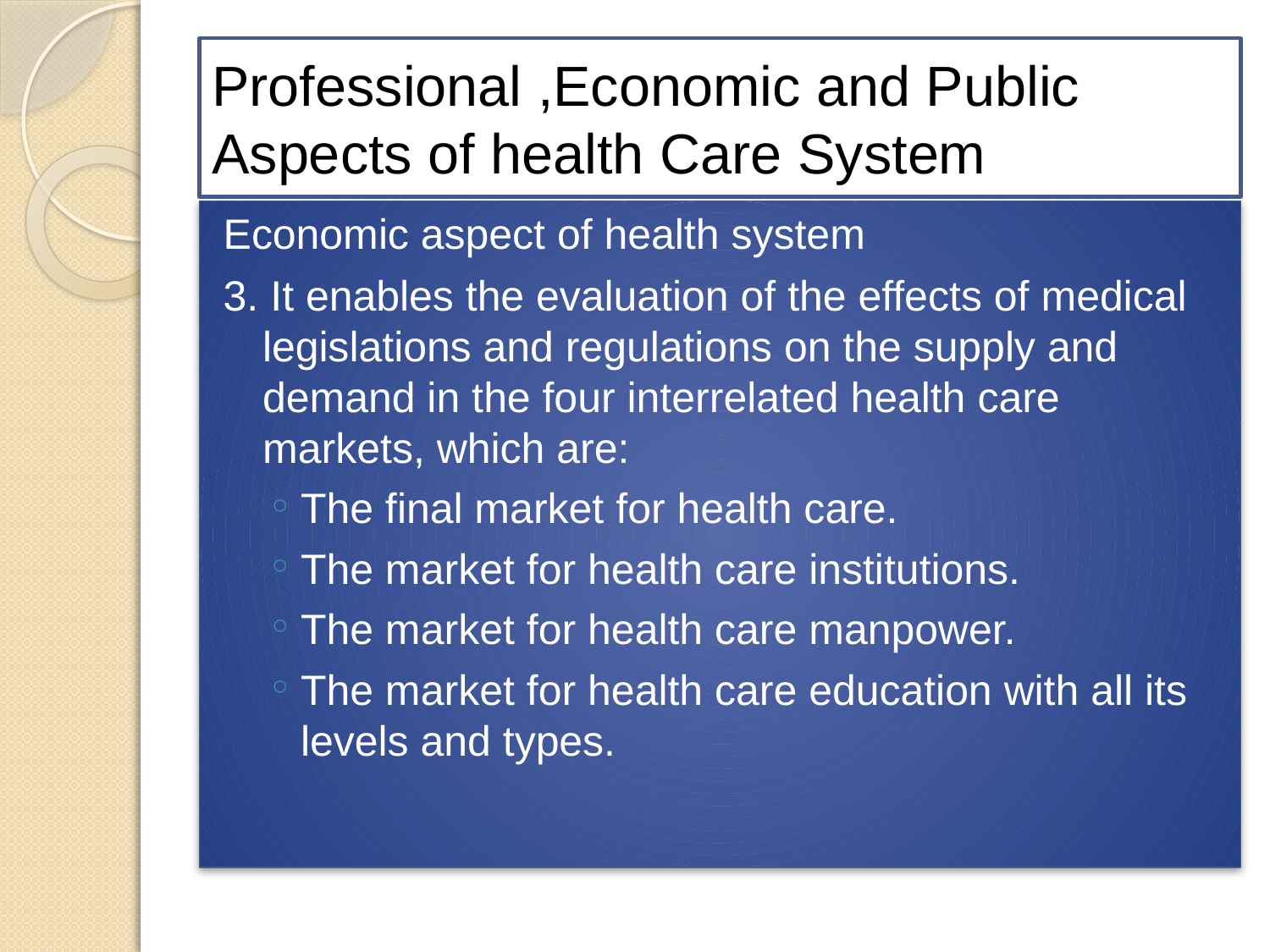

# Professional ,Economic and Public Aspects of health Care System
Economic aspect of health system
3. It enables the evaluation of the effects of medical legislations and regulations on the supply and demand in the four interrelated health care markets, which are:
The final market for health care.
The market for health care institutions.
The market for health care manpower.
The market for health care education with all its levels and types.